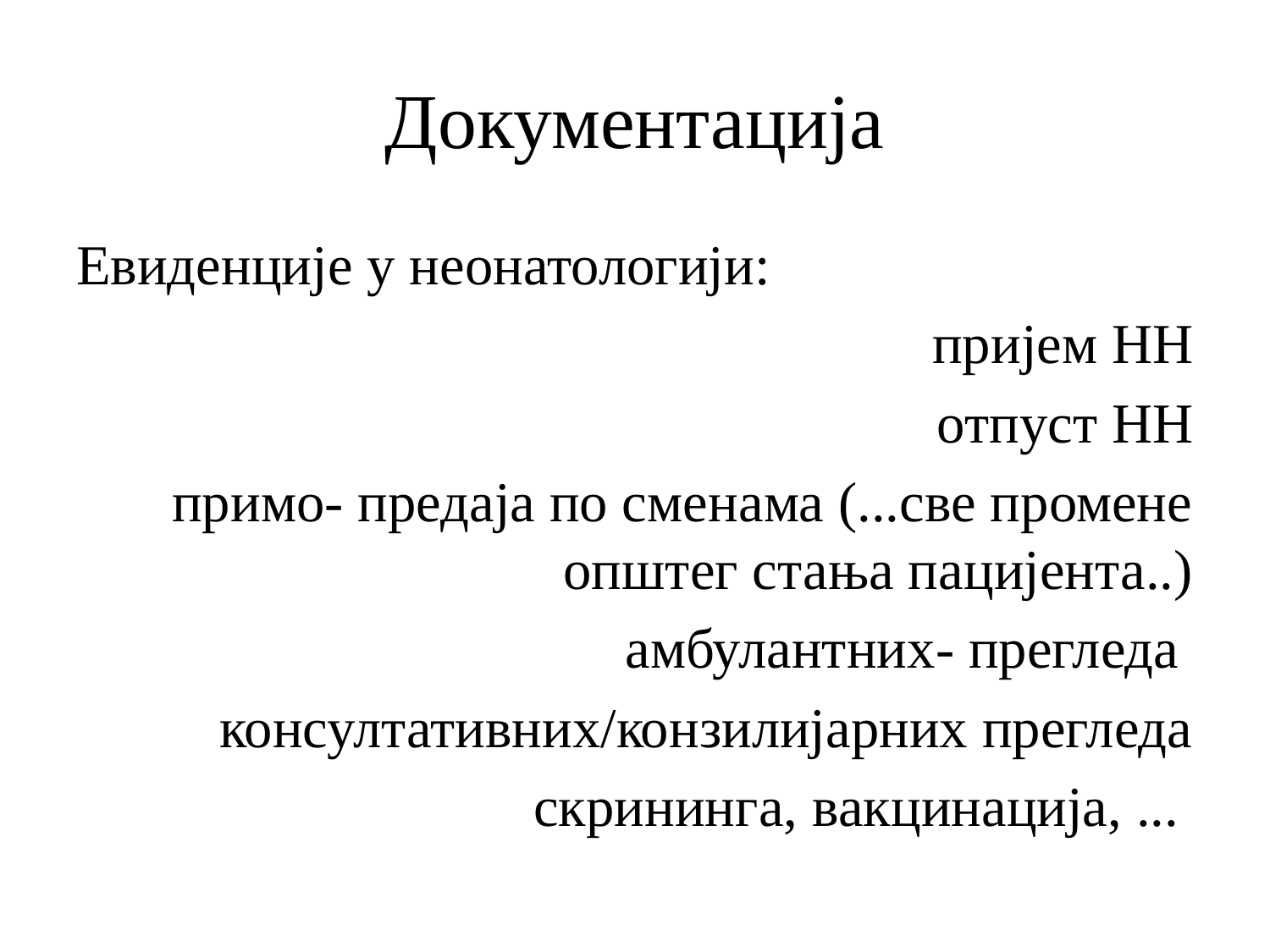

# Документација
Евиденције у неонатологији:
пријем НН
отпуст НН
примо- предаја по сменама (...све промене општег стања пацијента..)
амбулантних- прегледа
консултативних/конзилијарних прегледа
скрининга, вакцинација, ...